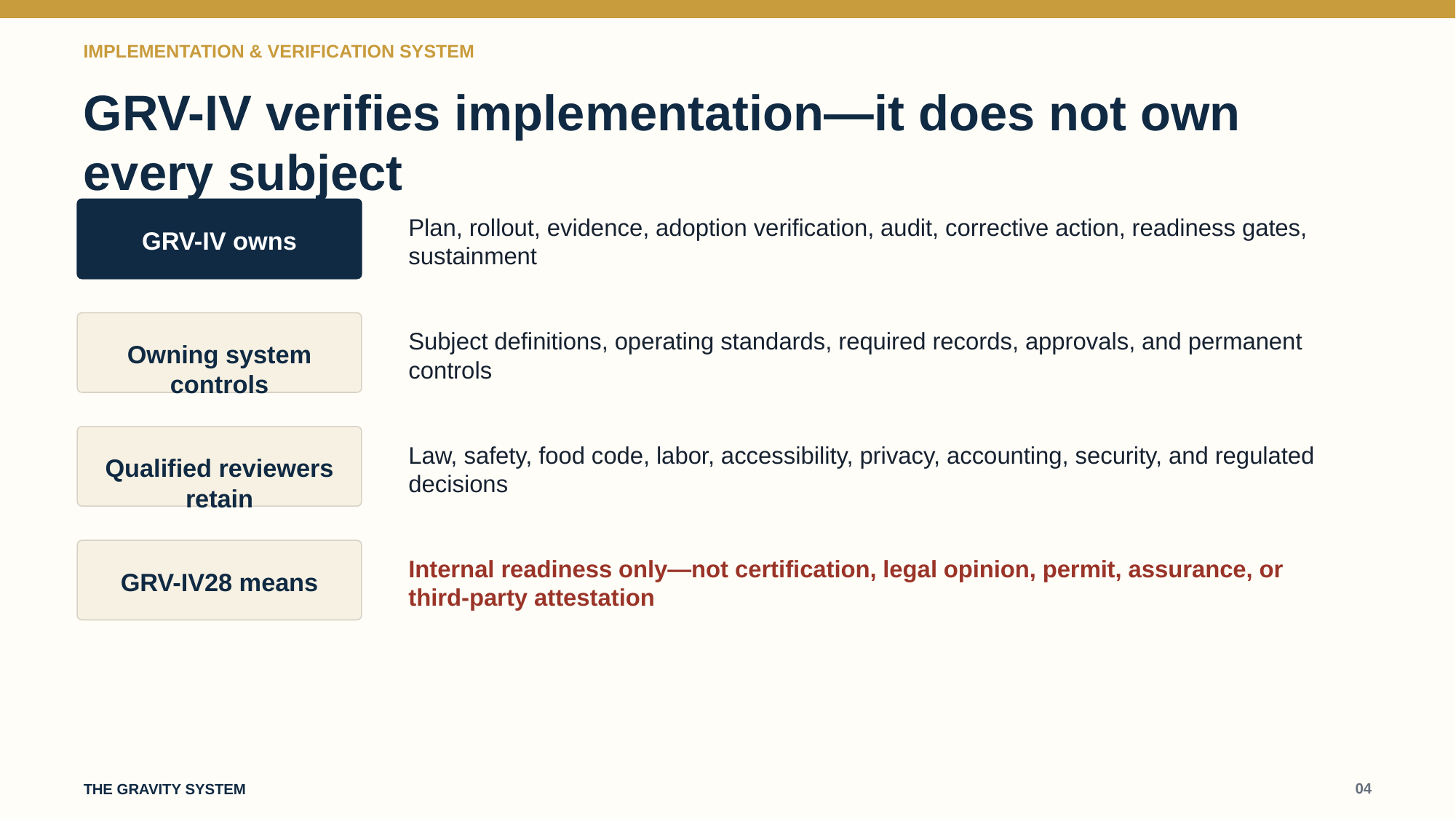

IMPLEMENTATION & VERIFICATION SYSTEM
GRV-IV verifies implementation—it does not own every subject

Plan, rollout, evidence, adoption verification, audit, corrective action, readiness gates, sustainment
GRV-IV owns

Subject definitions, operating standards, required records, approvals, and permanent controls
Owning system controls

Law, safety, food code, labor, accessibility, privacy, accounting, security, and regulated decisions
Qualified reviewers retain

Internal readiness only—not certification, legal opinion, permit, assurance, or third-party attestation
GRV-IV28 means
04
THE GRAVITY SYSTEM